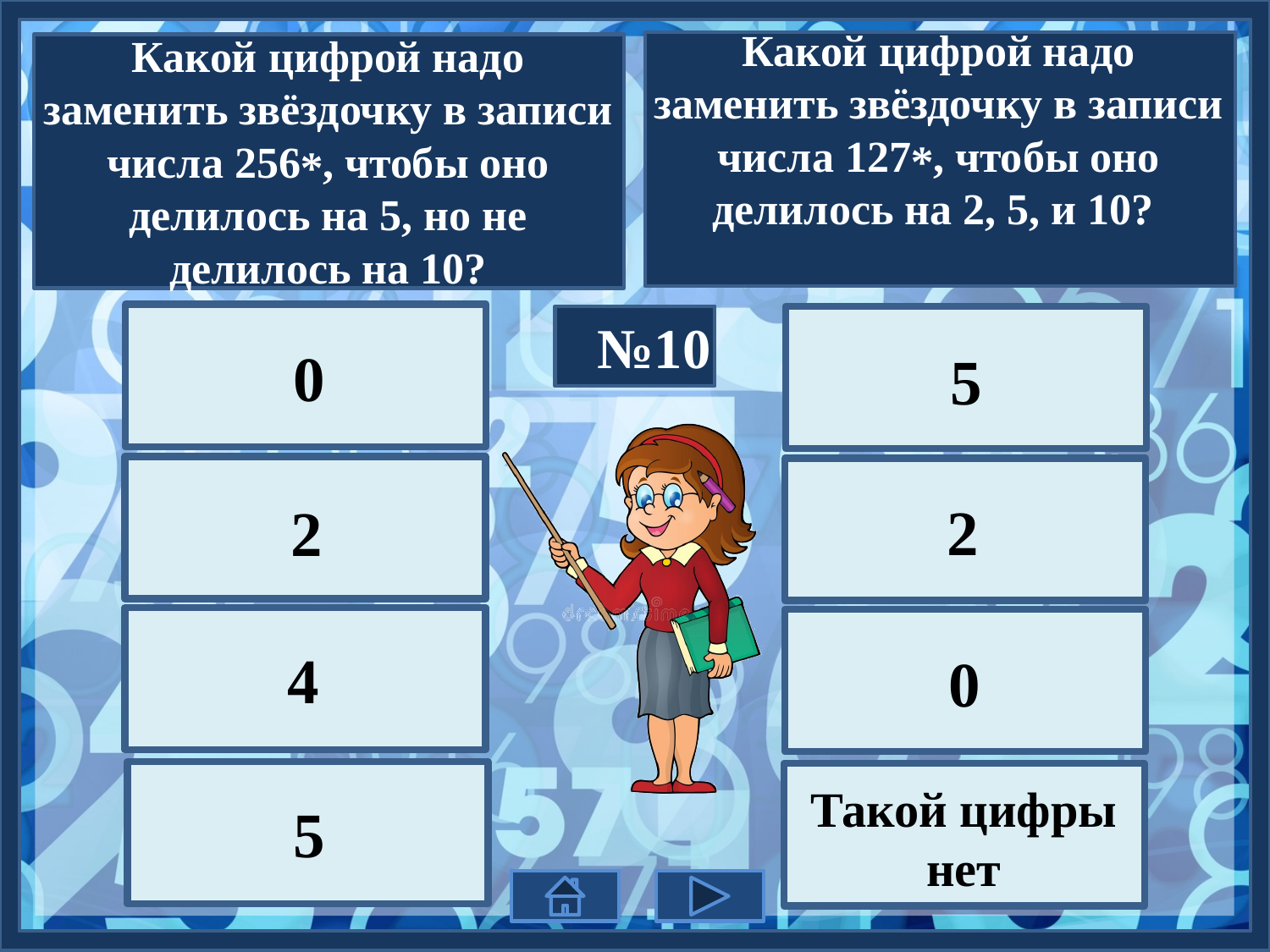

Какой цифрой надо заменить звёздочку в записи числа 127⁎, чтобы оно делилось на 2, 5, и 10?
Какой цифрой надо заменить звёздочку в записи числа 256⁎, чтобы оно делилось на 5, но не делилось на 10?
№10
0
5
2
2
4
0
5
Такой цифры нет